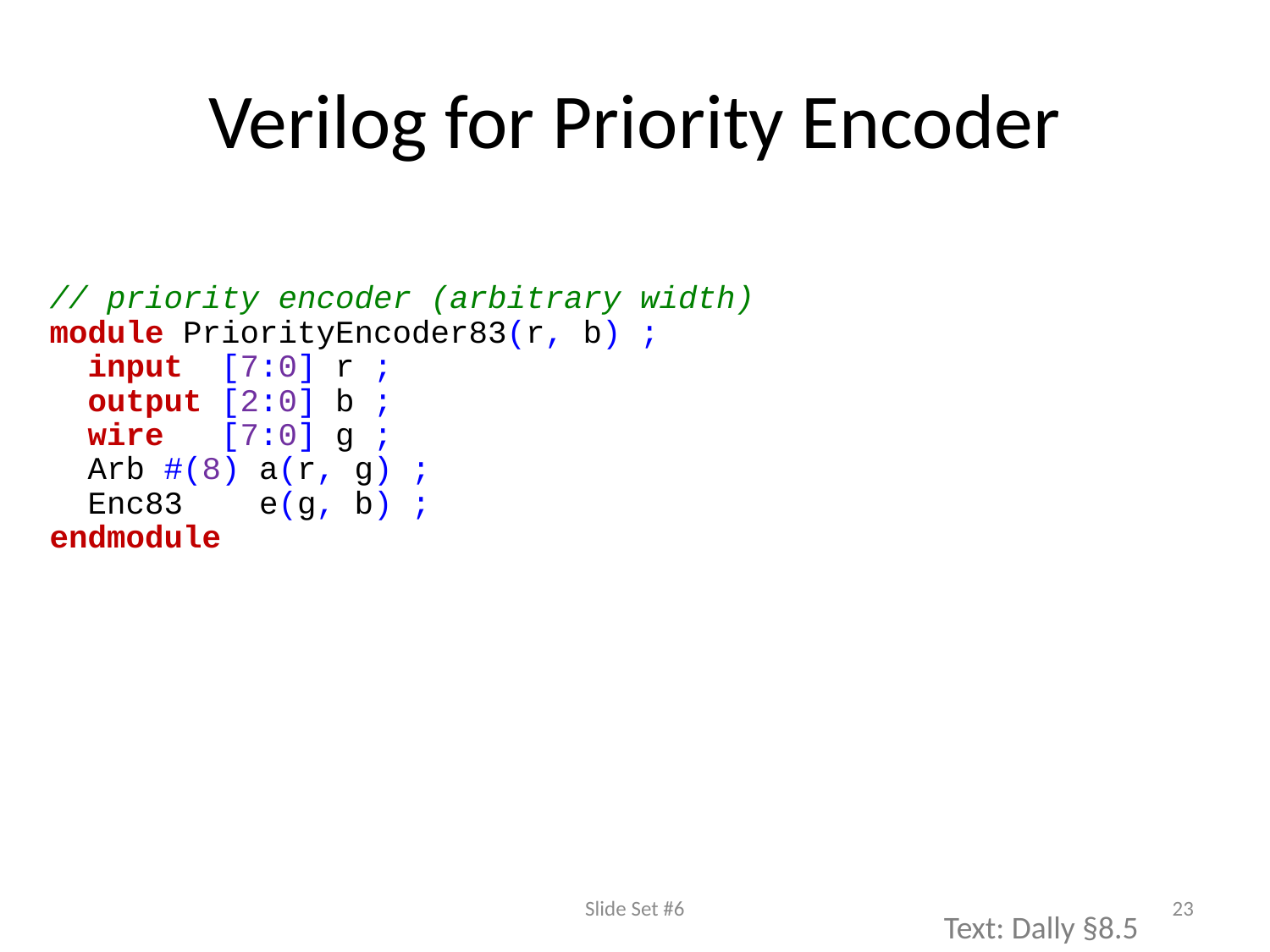

# Verilog for Priority Encoder
// priority encoder (arbitrary width)
module PriorityEncoder83(r, b) ;
  input  [7:0] r ;
  output [2:0] b ;
  wire   [7:0] g ;
  Arb #(8) a(r, g) ;
  Enc83    e(g, b) ;
endmodule
Slide Set #6
23
Text: Dally §8.5